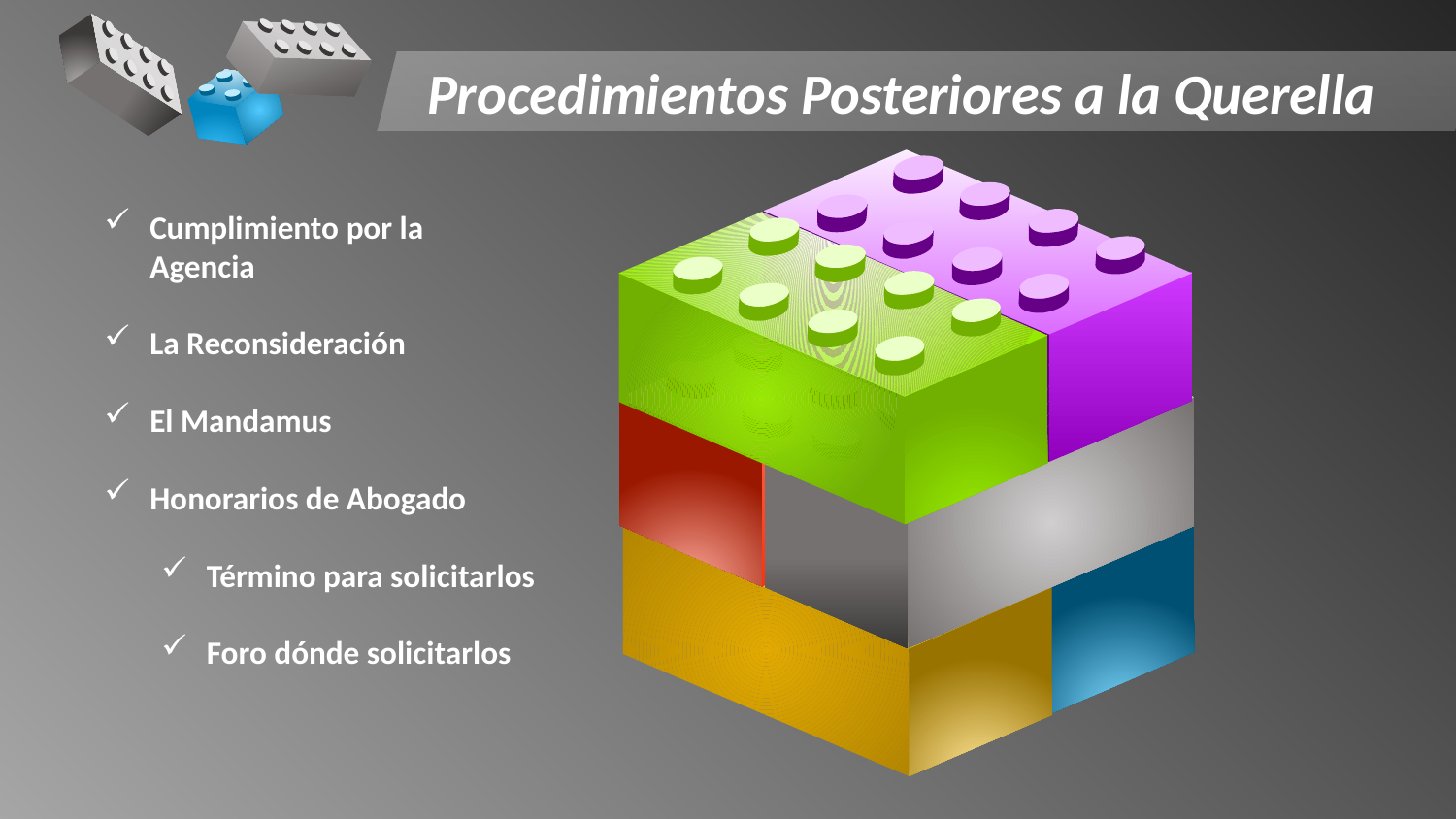

Procedimientos Posteriores a la Querella

Cumplimiento por la Agencia

La Reconsideración

El Mandamus

Honorarios de Abogado

Término para solicitarlos

Foro dónde solicitarlos